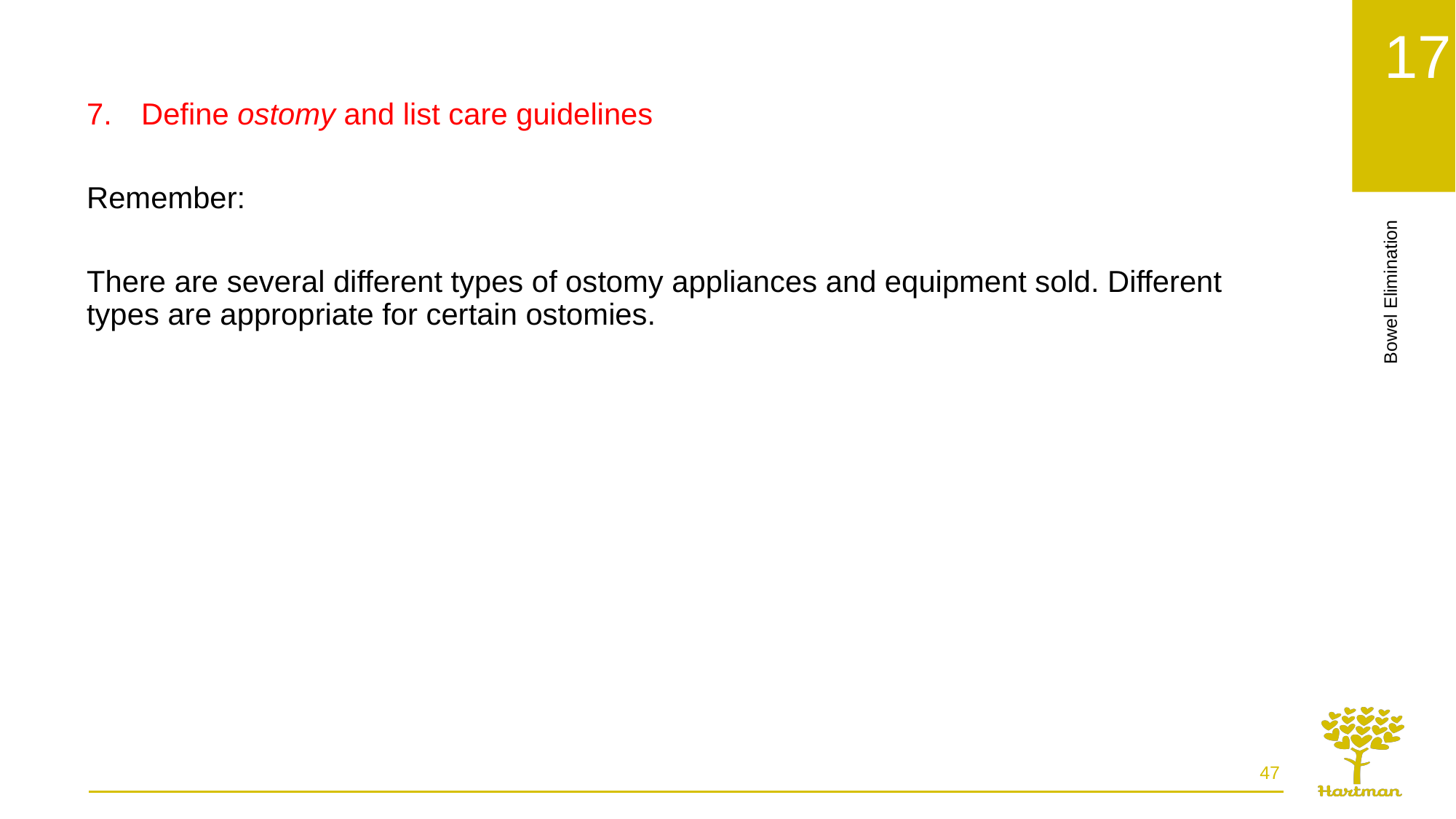

Define ostomy and list care guidelines

Remember:

There are several different types of ostomy appliances and equipment sold. Different types are appropriate for certain ostomies.
47